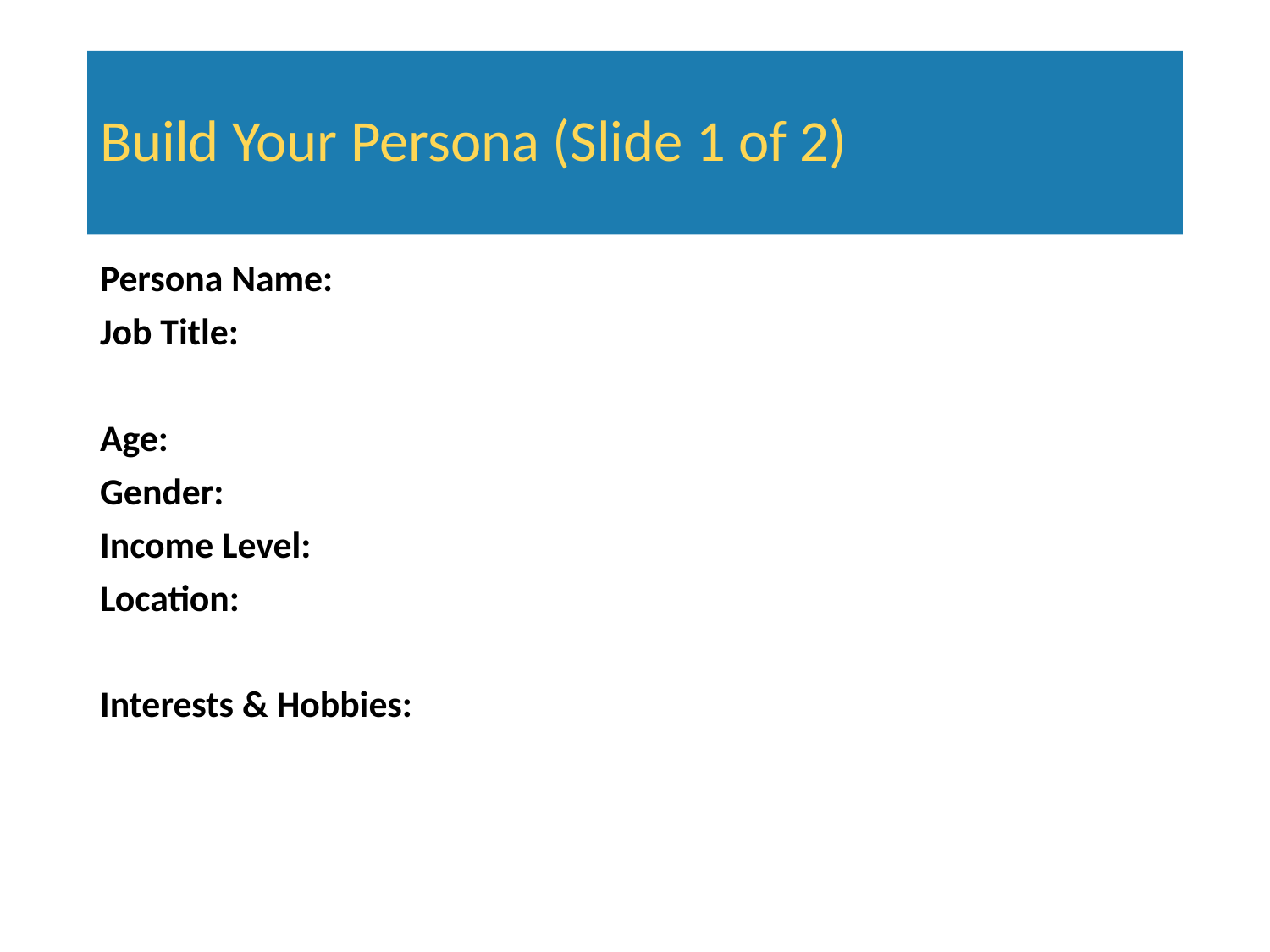

# Build Your Persona (Slide 1 of 2)
Persona Name:
Job Title:

Age:
Gender:
Income Level:
Location:

Interests & Hobbies: